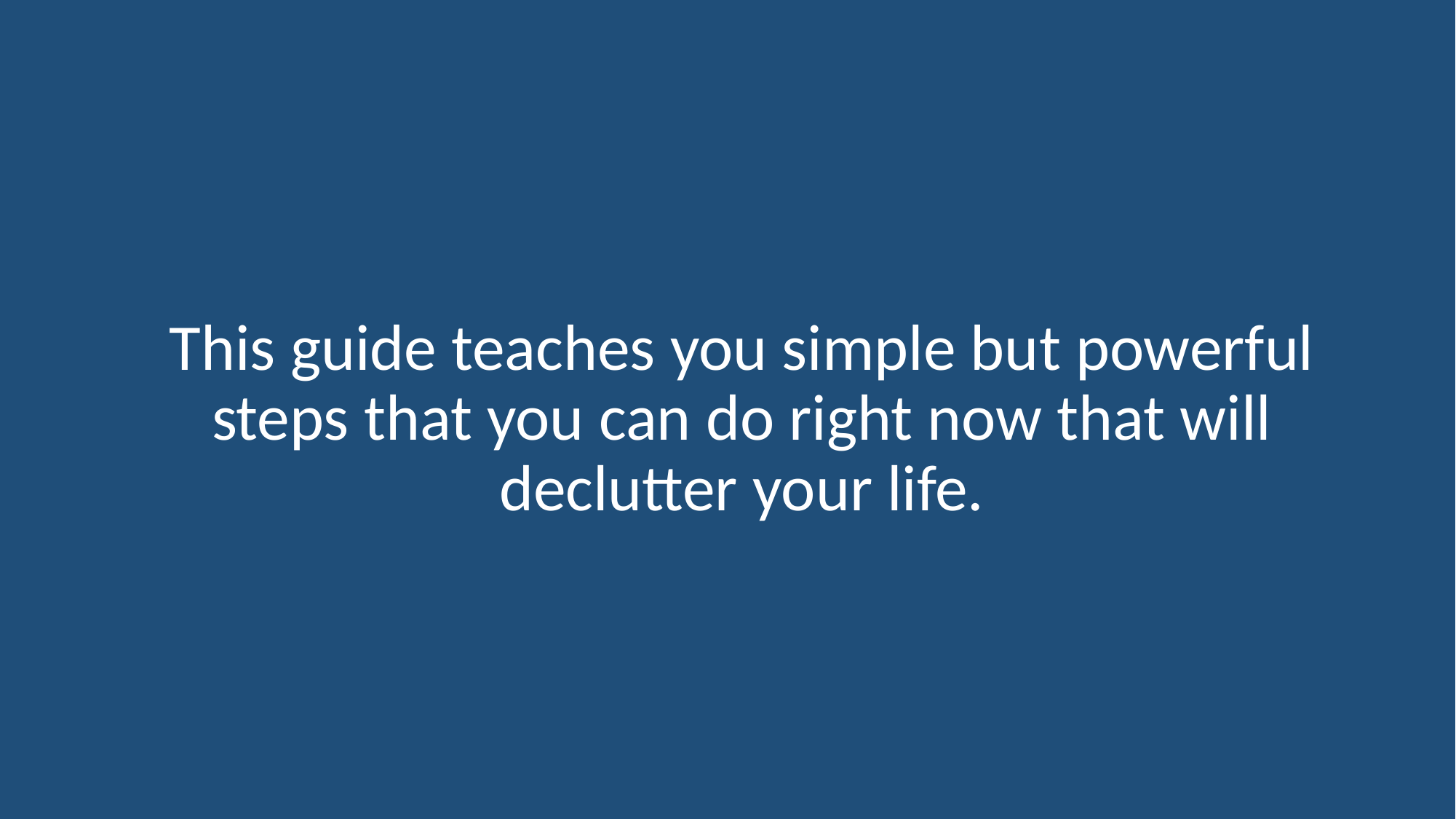

This guide teaches you simple but powerful steps that you can do right now that will declutter your life.